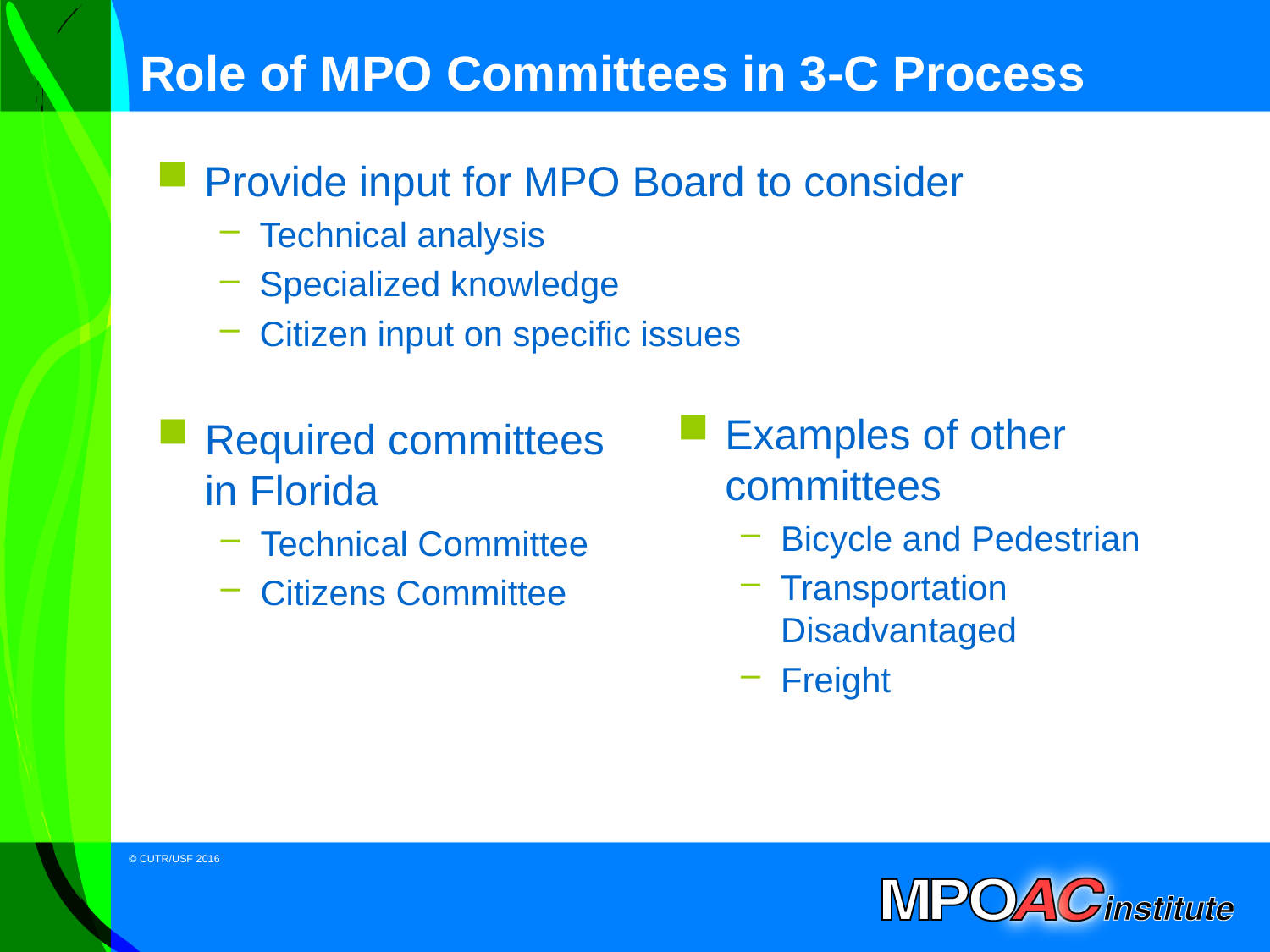

# Role of MPO Committees in 3-C Process
Provide input for MPO Board to consider
Technical analysis
Specialized knowledge
Citizen input on specific issues
Examples of other committees
Bicycle and Pedestrian
Transportation Disadvantaged
Freight
Required committees in Florida
Technical Committee
Citizens Committee